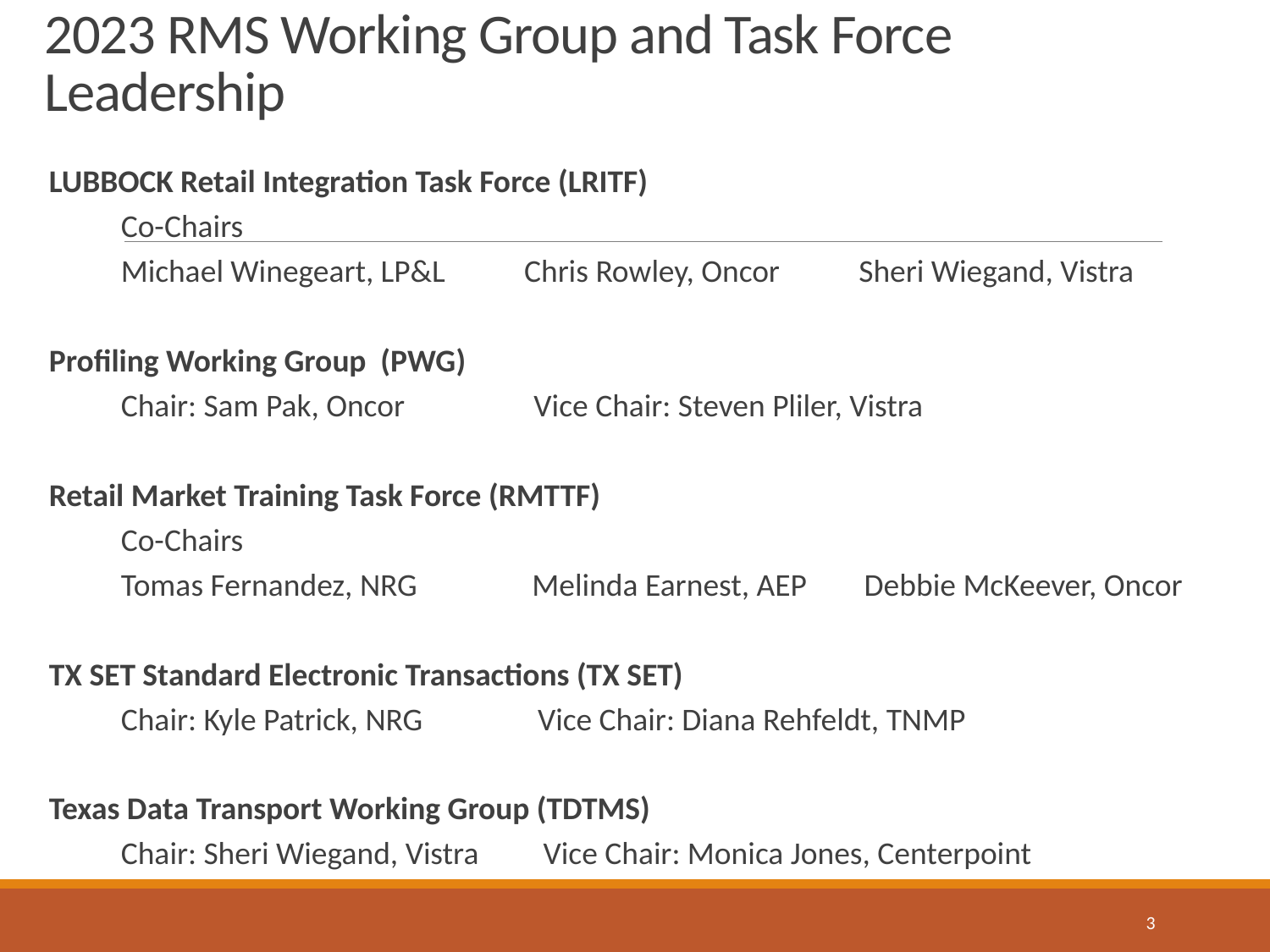

# 2023 RMS Working Group and Task Force Leadership
LUBBOCK Retail Integration Task Force (LRITF)
          Co-Chairs
          Michael Winegeart, LP&L           Chris Rowley, Oncor           Sheri Wiegand, Vistra

Profiling Working Group  (PWG)
          Chair: Sam Pak, Oncor                  Vice Chair: Steven Pliler, Vistra

Retail Market Training Task Force (RMTTF)
          Co-Chairs
          Tomas Fernandez, NRG                Melinda Earnest, AEP        Debbie McKeever, Oncor

TX SET Standard Electronic Transactions (TX SET)
          Chair: Kyle Patrick, NRG                Vice Chair: Diana Rehfeldt, TNMP

Texas Data Transport Working Group (TDTMS)
          Chair: Sheri Wiegand, Vistra         Vice Chair: Monica Jones, Centerpoint

3